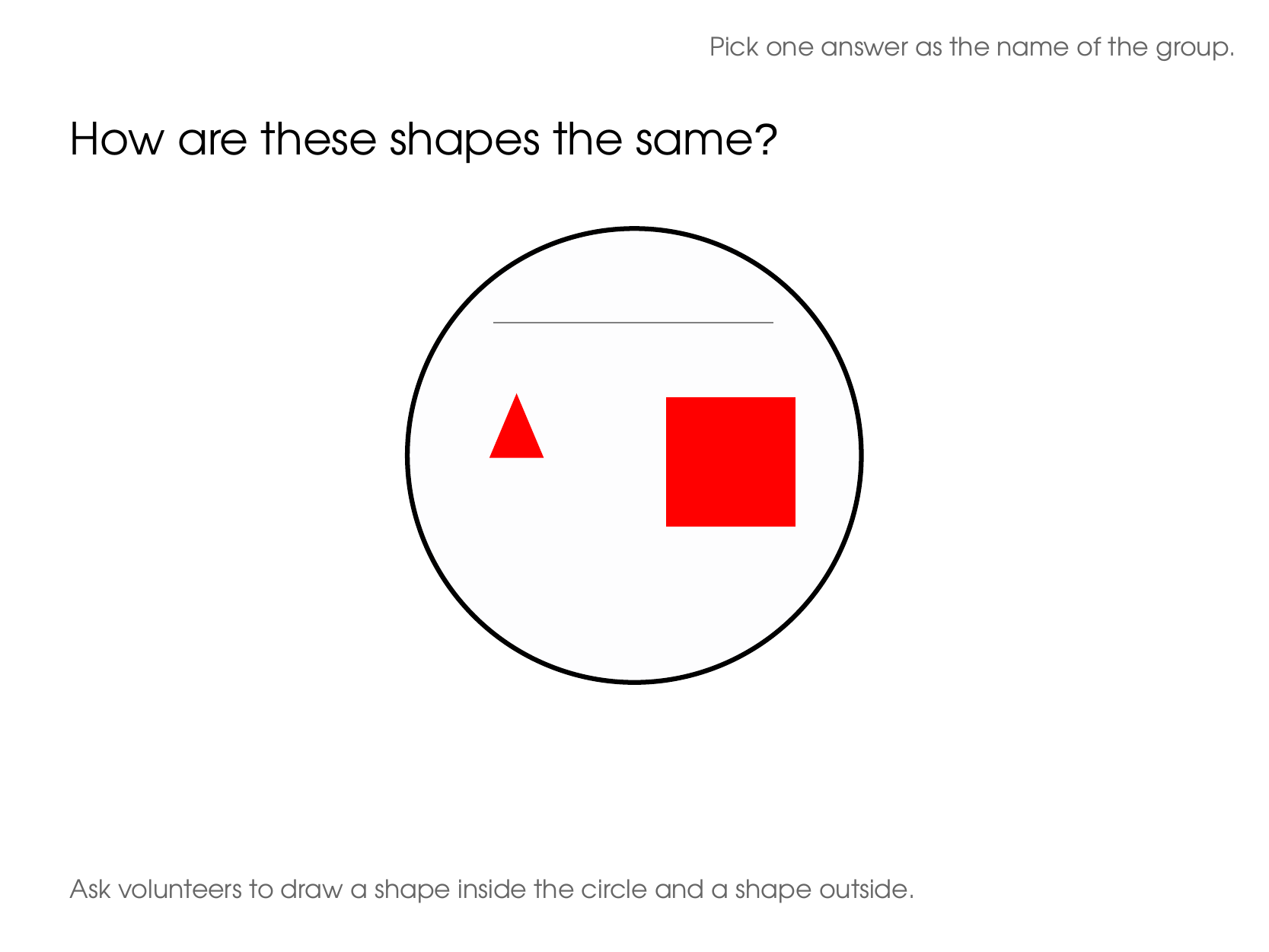

Pick one answer as the name of the group.
How are these shapes the same?

Ask volunteers to draw a shape inside the circle and a shape outside.